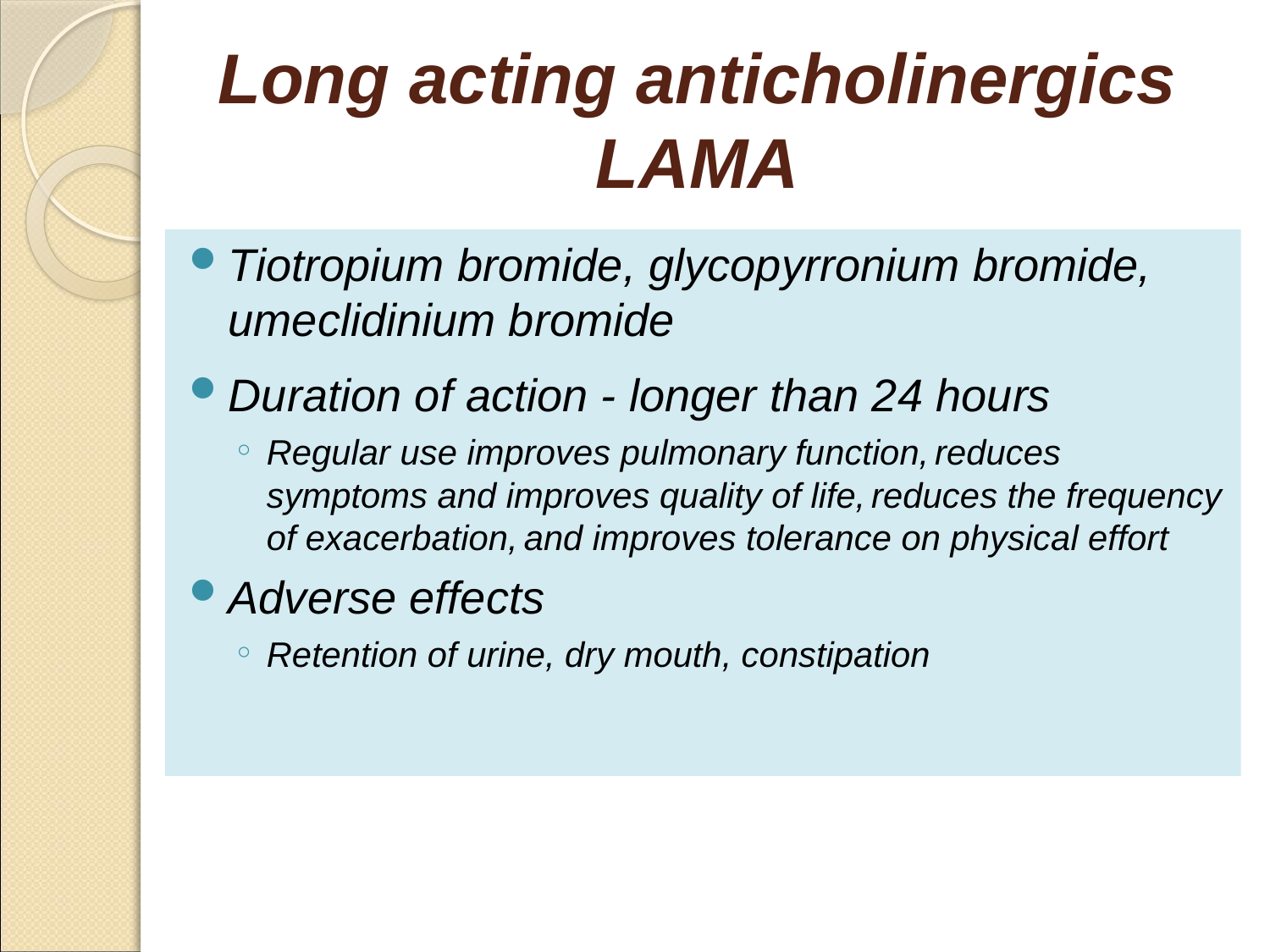

# Long acting anticholinergics LAMA
Tiotropium bromide, glycopyrronium bromide, umeclidinium bromide
Duration of action - longer than 24 hours
Regular use improves pulmonary function, reduces symptoms and improves quality of life, reduces the frequency of exacerbation, and improves tolerance on physical effort
Adverse effects
Retention of urine, dry mouth, constipation